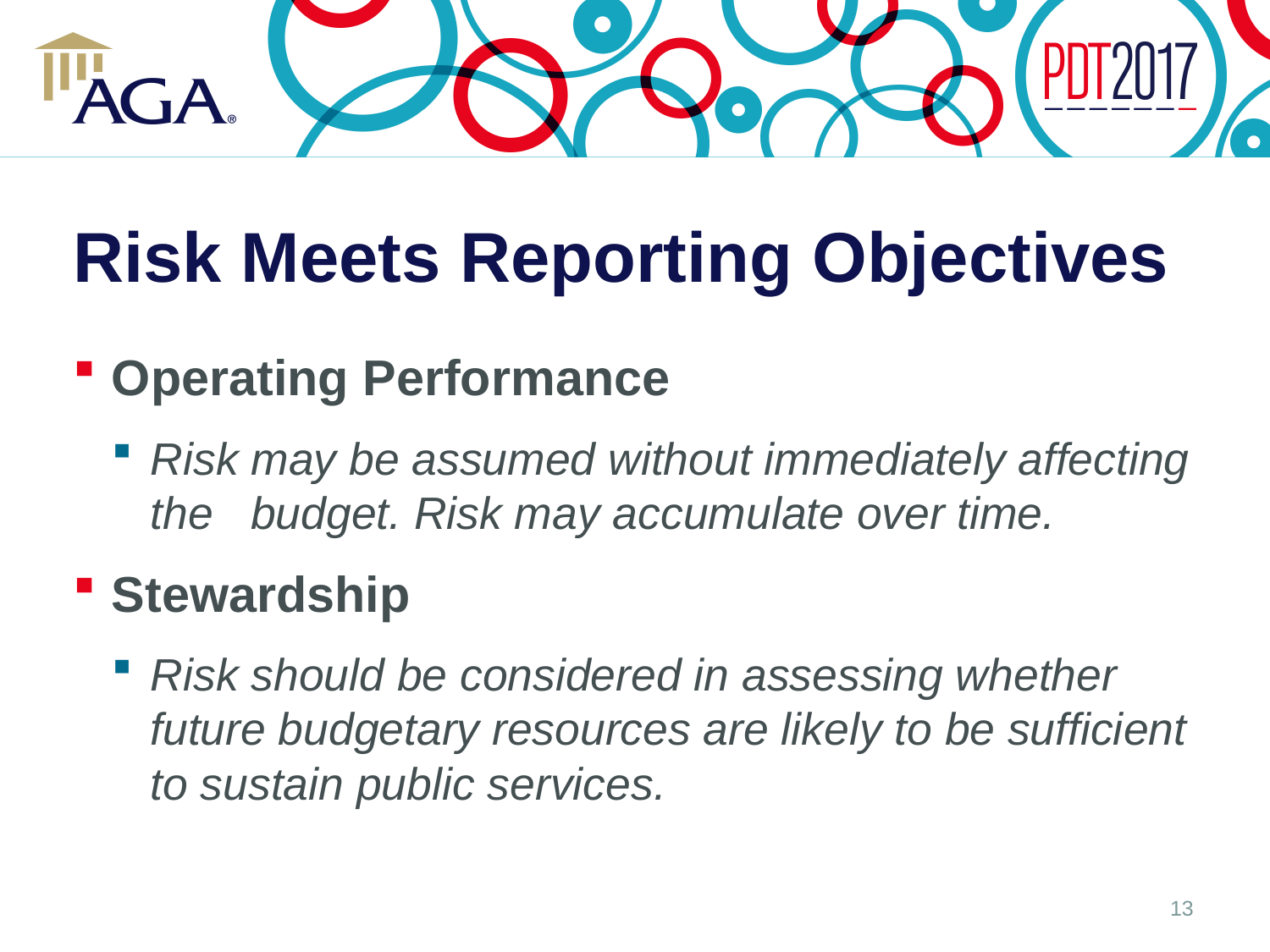

# Risk Meets Reporting Objectives

Operating Performance
Risk may be assumed without immediately affecting the   budget. Risk may accumulate over time.
Stewardship
Risk should be considered in assessing whether future budgetary resources are likely to be sufficient to sustain public services.
13